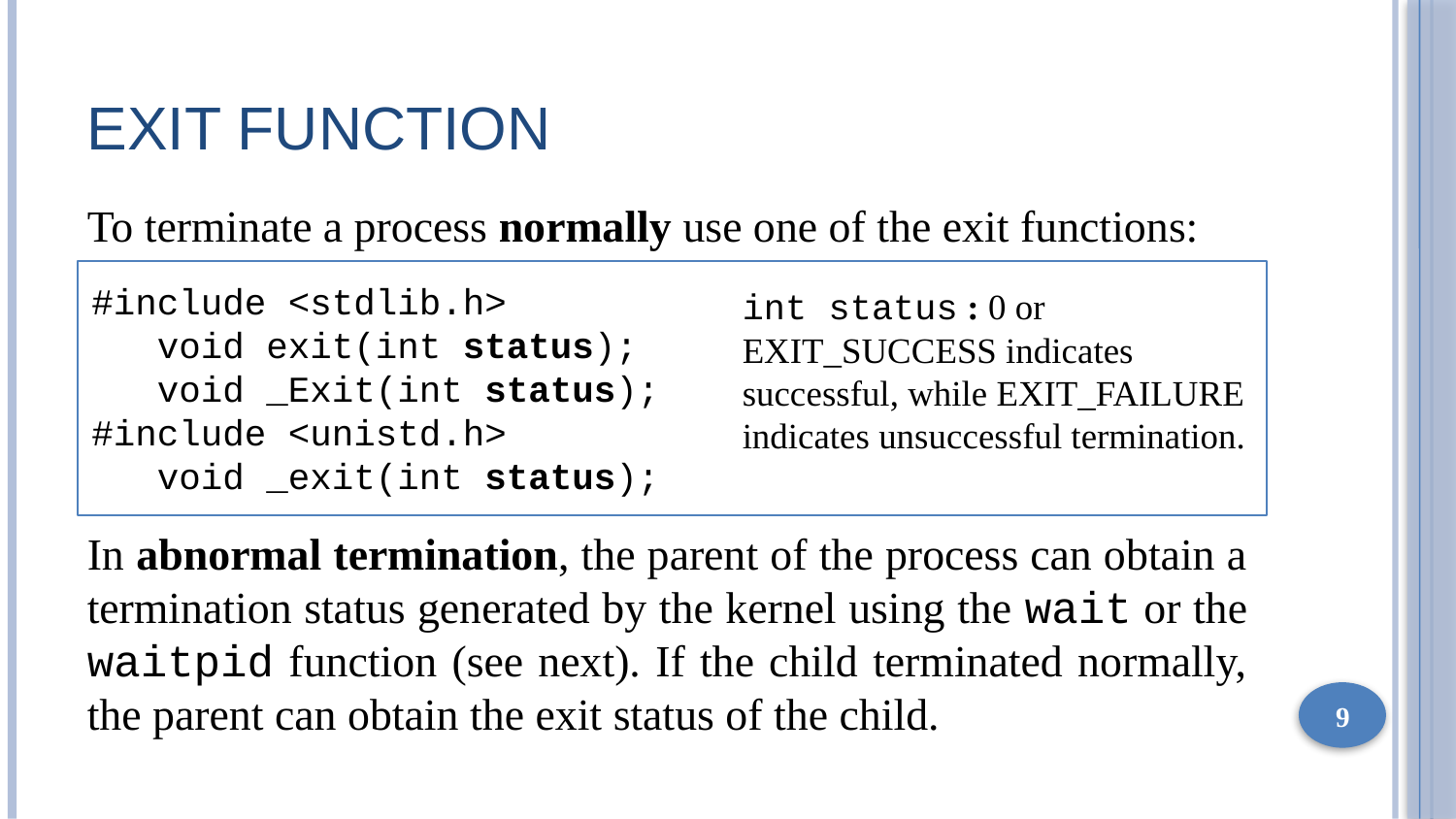

# EXIT Function
To terminate a process normally use one of the exit functions:

In abnormal termination, the parent of the process can obtain a termination status generated by the kernel using the wait or the waitpid function (see next). If the child terminated normally, the parent can obtain the exit status of the child.
#include <stdlib.h>
   void exit(int status);
   void _Exit(int status);
#include <unistd.h>
   void _exit(int status);
int status : 0 or EXIT_SUCCESS indicates successful, while EXIT_FAILURE indicates unsuccessful termination.
9